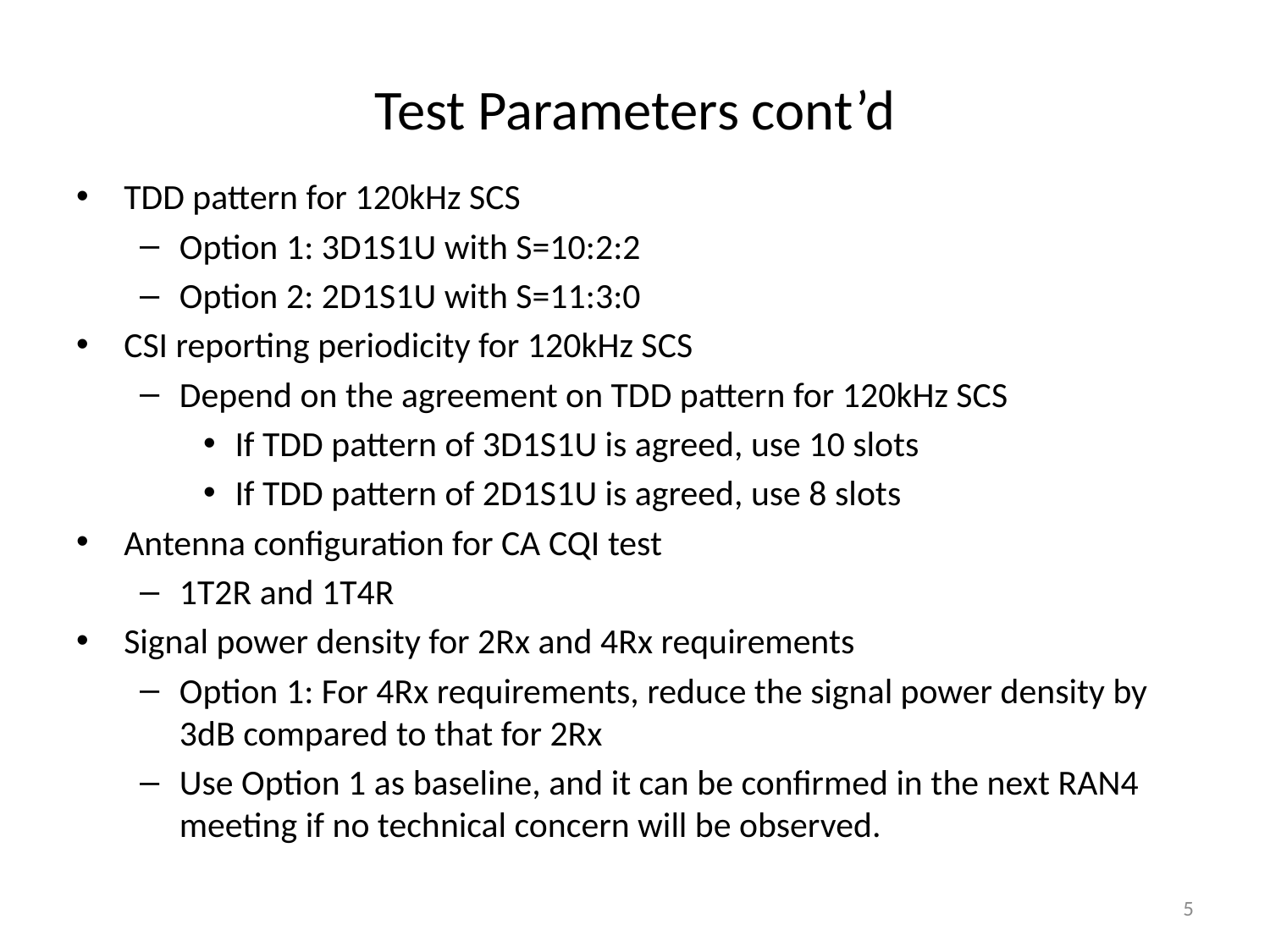

# Test Parameters cont’d
TDD pattern for 120kHz SCS
Option 1: 3D1S1U with S=10:2:2
Option 2: 2D1S1U with S=11:3:0
CSI reporting periodicity for 120kHz SCS
Depend on the agreement on TDD pattern for 120kHz SCS
If TDD pattern of 3D1S1U is agreed, use 10 slots
If TDD pattern of 2D1S1U is agreed, use 8 slots
Antenna configuration for CA CQI test
1T2R and 1T4R
Signal power density for 2Rx and 4Rx requirements
Option 1: For 4Rx requirements, reduce the signal power density by 3dB compared to that for 2Rx
Use Option 1 as baseline, and it can be confirmed in the next RAN4 meeting if no technical concern will be observed.

5